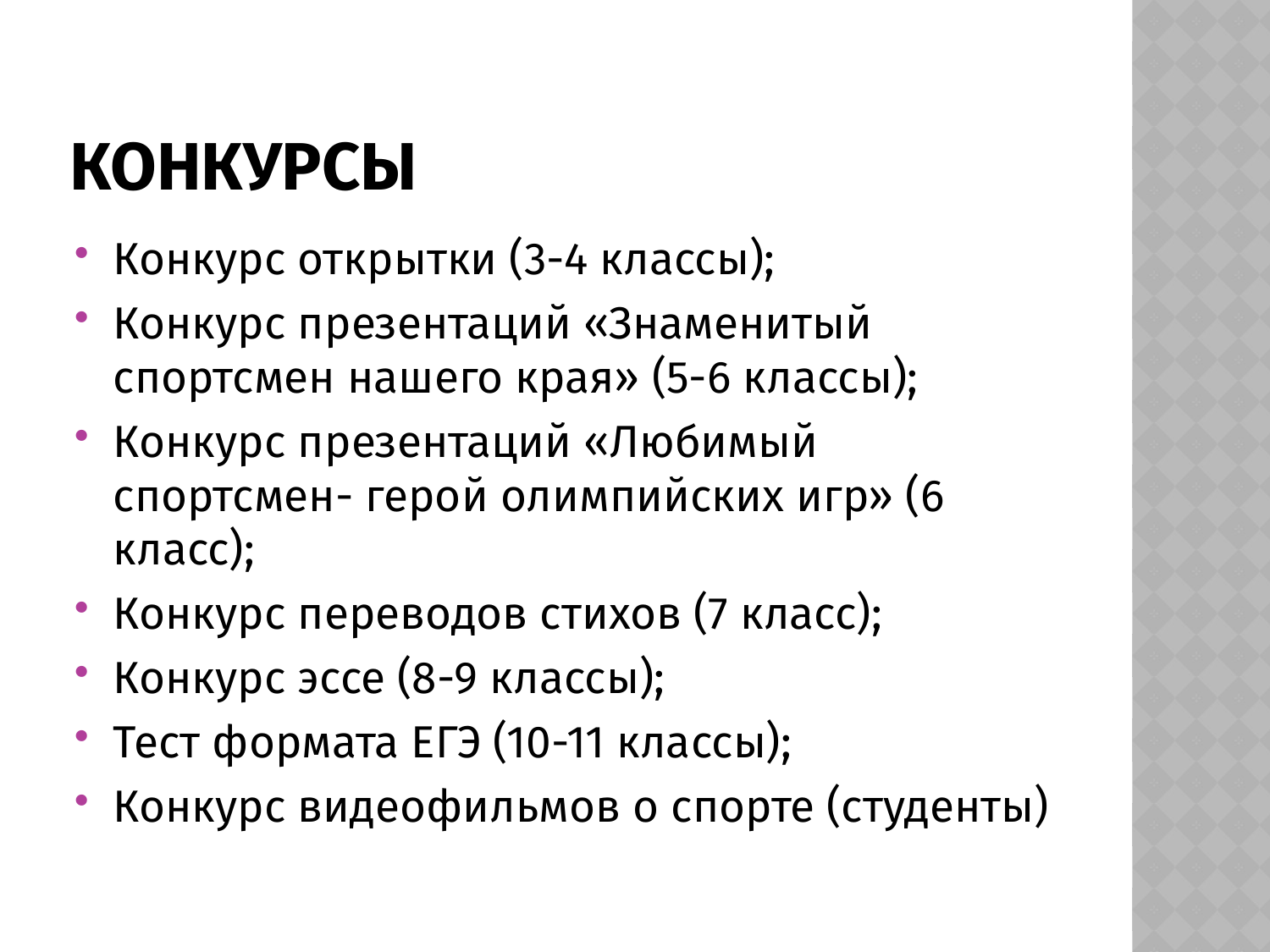

# КОНКУРСЫ
Конкурс открытки (3-4 классы);
Конкурс презентаций «Знаменитый спортсмен нашего края» (5-6 классы);
Конкурс презентаций «Любимый спортсмен- герой олимпийских игр» (6 класс);
Конкурс переводов стихов (7 класс);
Конкурс эссе (8-9 классы);
Тест формата ЕГЭ (10-11 классы);
Конкурс видеофильмов о спорте (студенты)